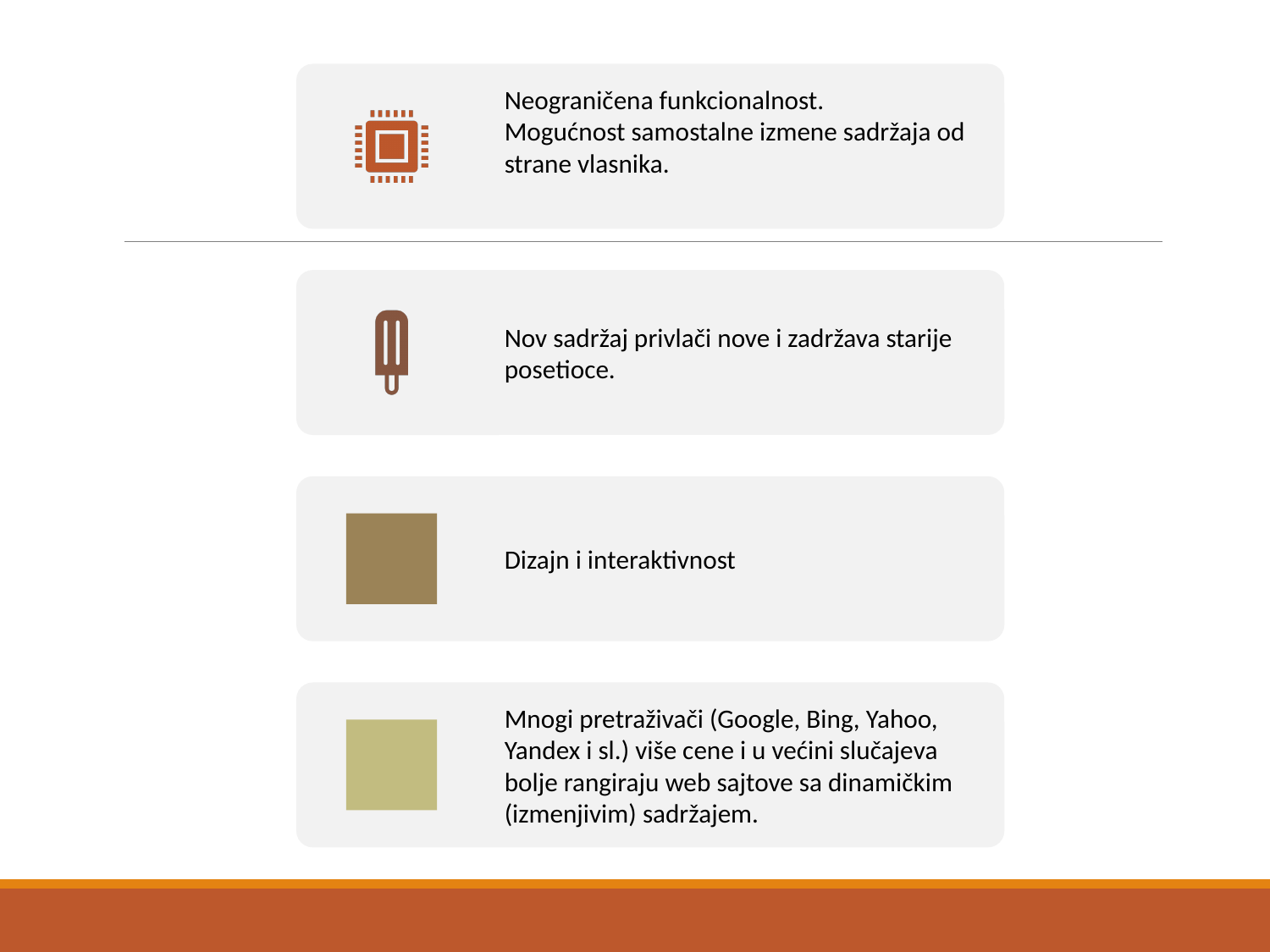

Neograničena funkcionalnost.
Mogućnost samostalne izmene sadržaja od strane vlasnika.
Nov sadržaj privlači nove i zadržava starije posetioce.
Dizajn i interaktivnost
Mnogi pretraživači (Google, Bing, Yahoo, Yandex i sl.) više cene i u većini slučajeva bolje rangiraju web sajtove sa dinamičkim (izmenjivim) sadržajem.